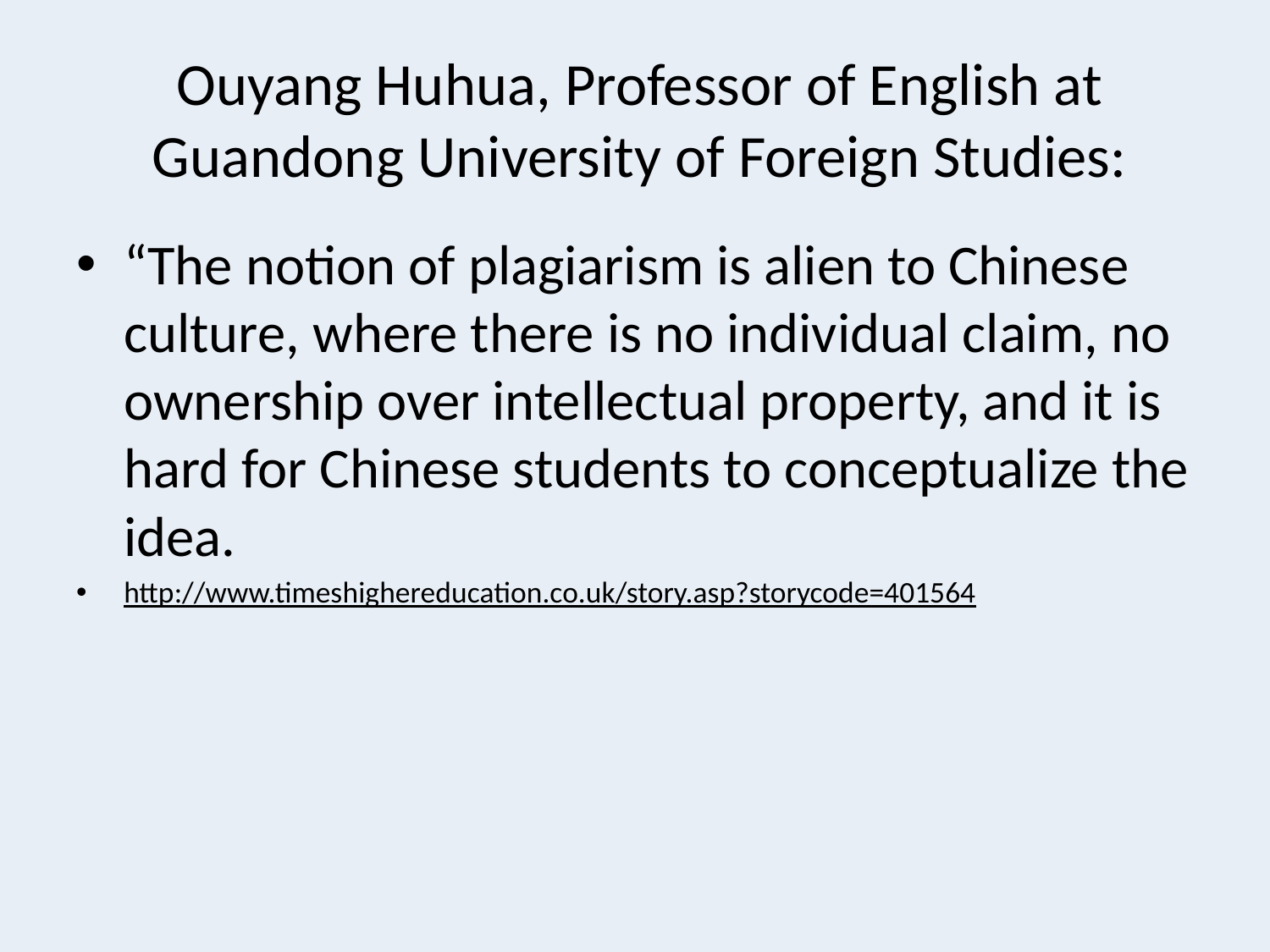

# Ouyang Huhua, Professor of English at Guandong University of Foreign Studies:
“The notion of plagiarism is alien to Chinese culture, where there is no individual claim, no ownership over intellectual property, and it is hard for Chinese students to conceptualize the idea.
http://www.timeshighereducation.co.uk/story.asp?storycode=401564